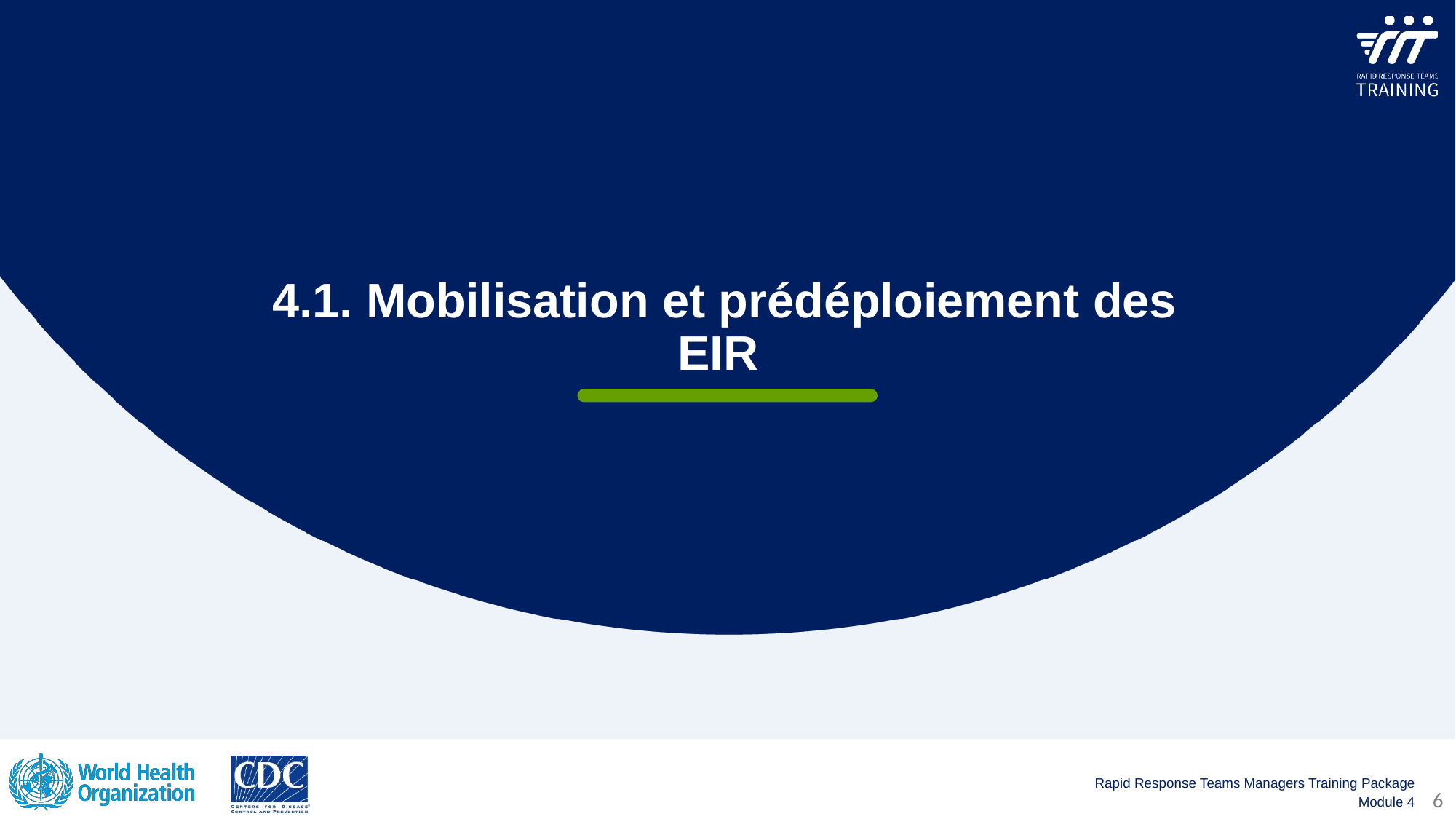

4.1. Mobilisation et prédéploiement des EIR

6